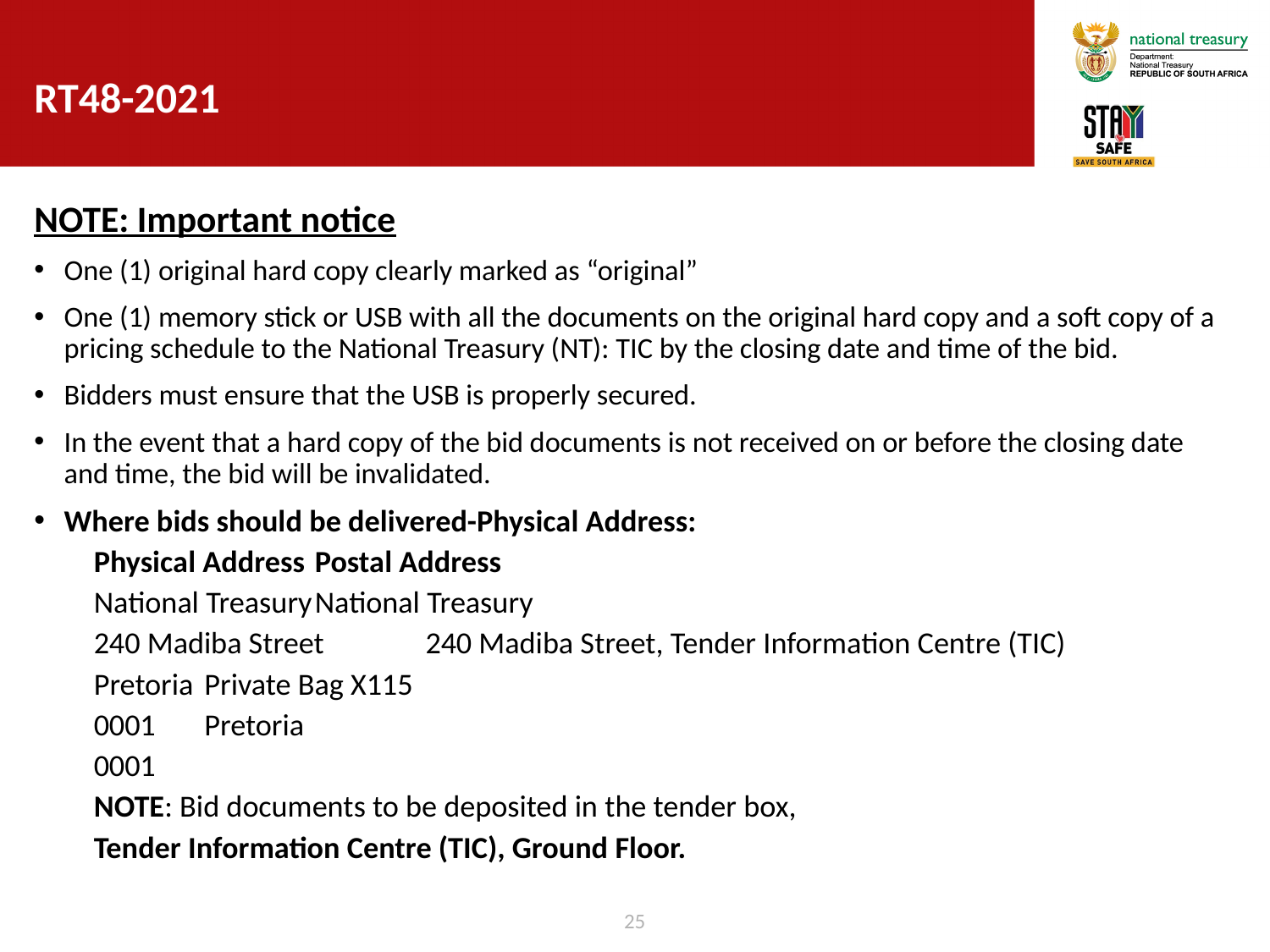

# Rt48-2021
NOTE: Important notice
One (1) original hard copy clearly marked as “original”
One (1) memory stick or USB with all the documents on the original hard copy and a soft copy of a pricing schedule to the National Treasury (NT): TIC by the closing date and time of the bid.
Bidders must ensure that the USB is properly secured.
In the event that a hard copy of the bid documents is not received on or before the closing date and time, the bid will be invalidated.
Where bids should be delivered-Physical Address:
Physical Address 	Postal Address
National Treasury	National Treasury
240 Madiba Street	240 Madiba Street, Tender Information Centre (TIC)
Pretoria		Private Bag X115
0001		Pretoria
			0001
NOTE: Bid documents to be deposited in the tender box,
	Tender Information Centre (TIC), Ground Floor.

25